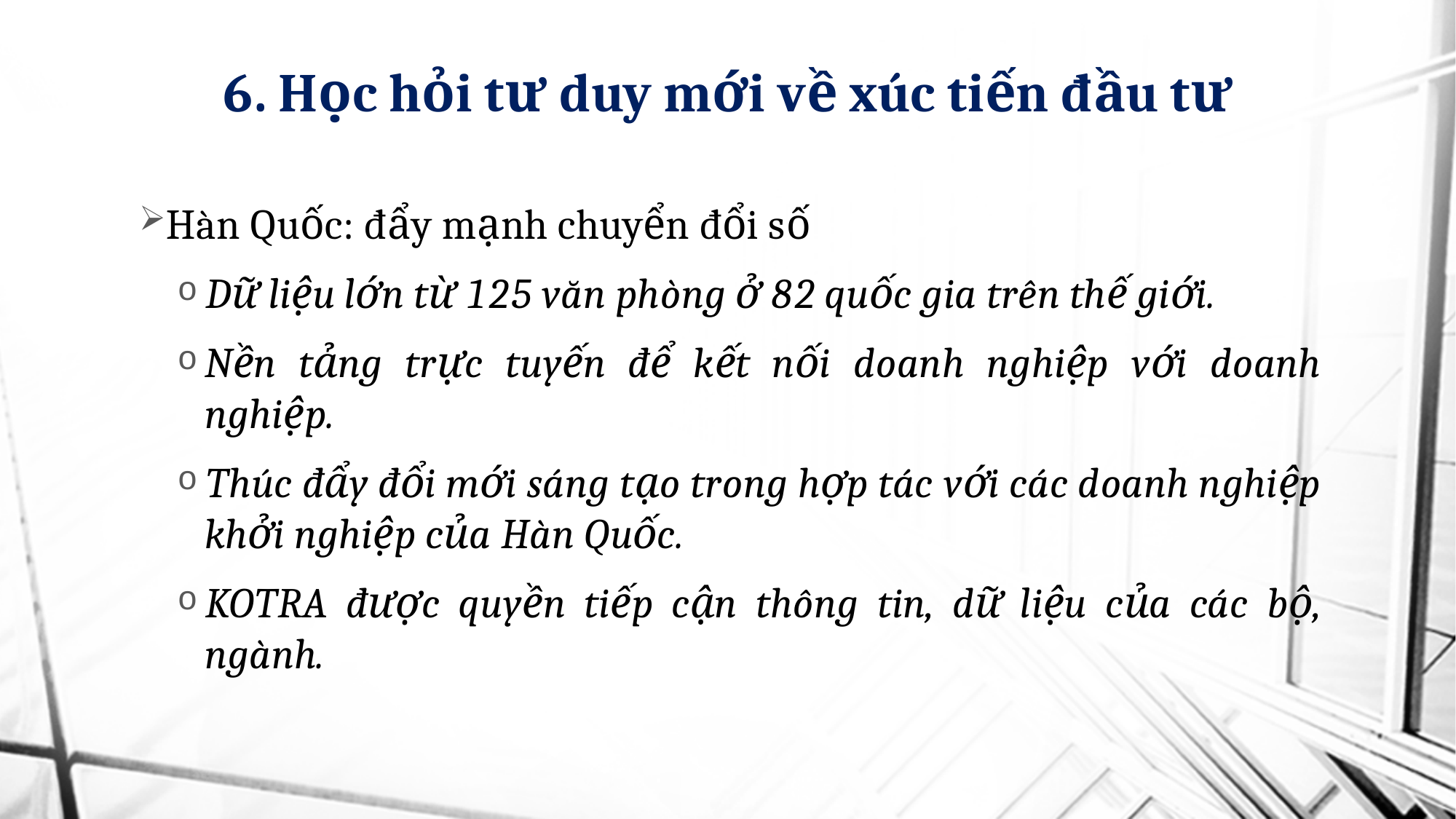

# 6. Học hỏi tư duy mới về xúc tiến đầu tư
Hàn Quốc: đẩy mạnh chuyển đổi số
Dữ liệu lớn từ 125 văn phòng ở 82 quốc gia trên thế giới.
Nền tảng trực tuyến để kết nối doanh nghiệp với doanh nghiệp.
Thúc đẩy đổi mới sáng tạo trong hợp tác với các doanh nghiệp khởi nghiệp của Hàn Quốc.
KOTRA được quyền tiếp cận thông tin, dữ liệu của các bộ, ngành.